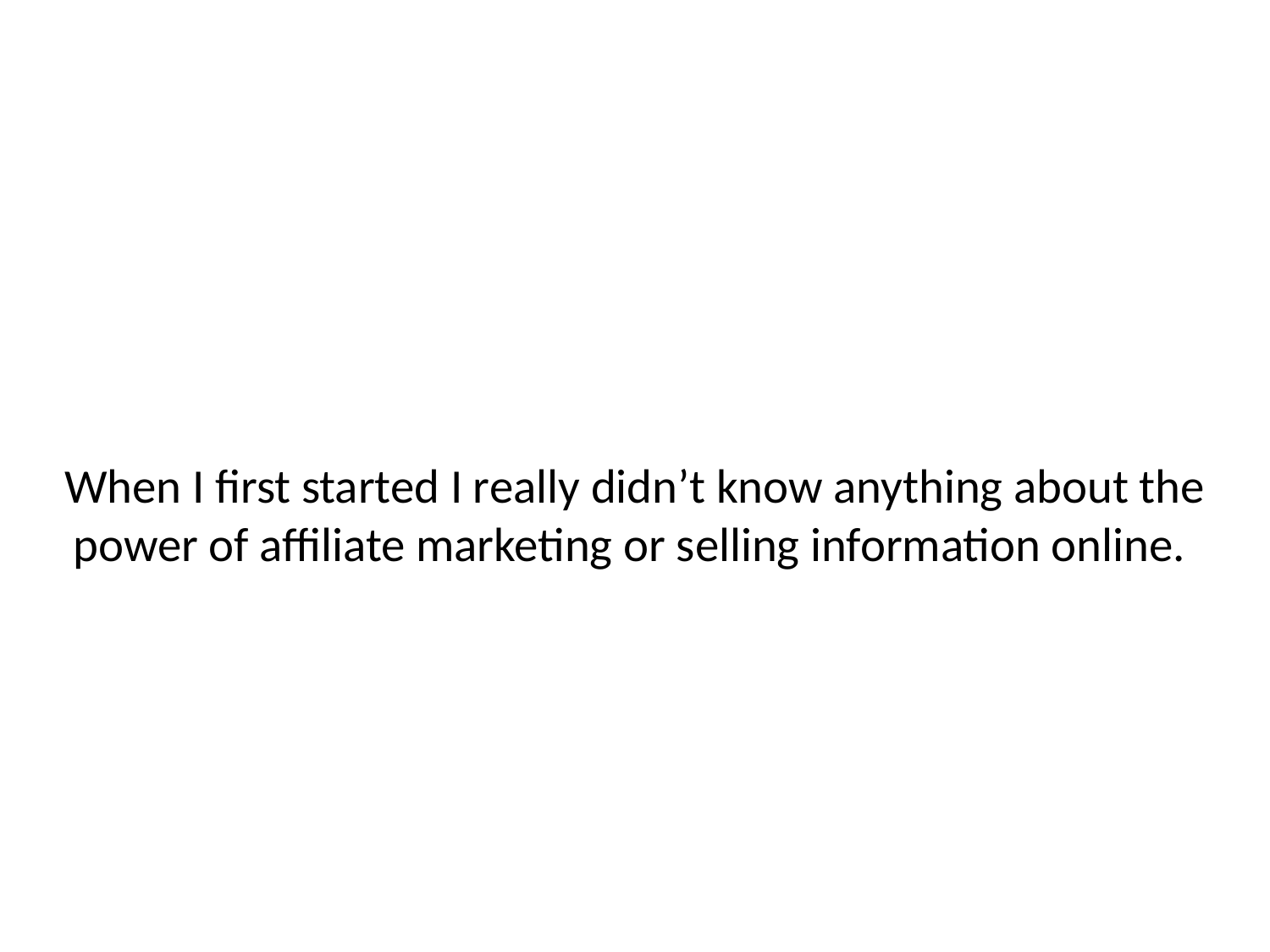

# When I first started I really didn’t know anything about the power of affiliate marketing or selling information online.